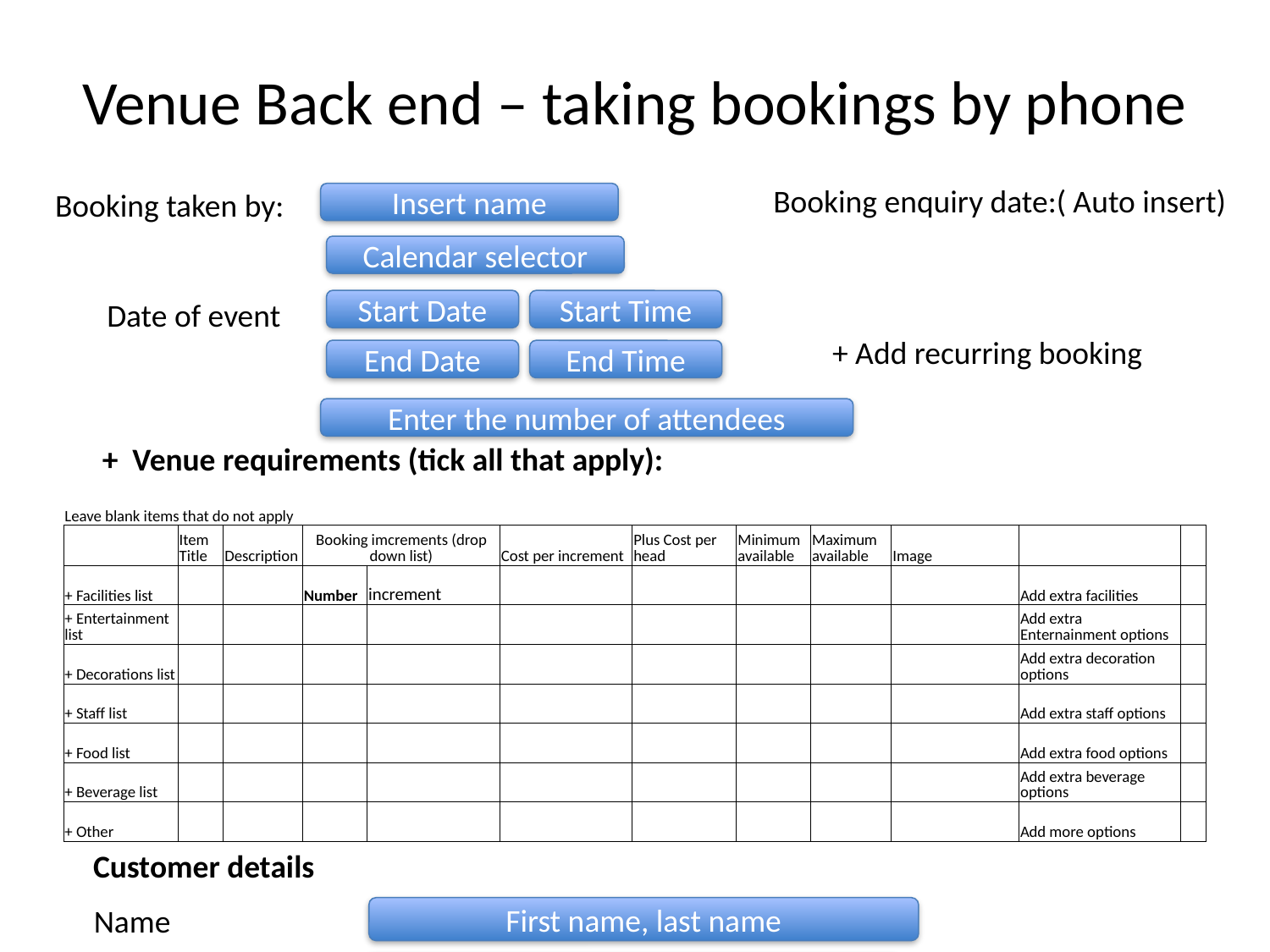

# Venue Back end – taking bookings by phone
Booking enquiry date:( Auto insert)
Booking taken by:
Insert name
Calendar selector
Date of event
Start Date
Start Time
+ Add recurring booking
End Date
End Time
Enter the number of attendees
+  Venue requirements (tick all that apply):
|  |  |  |  |  |  |  |  |  |  |  |  |
| --- | --- | --- | --- | --- | --- | --- | --- | --- | --- | --- | --- |
| Leave blank items that do not apply |  |  |  |  |  |  |  |  |  |  |  |
|  | Item Title | Description | Booking imcrements (drop down list) |  | Cost per increment | Plus Cost per head | Minimum available | Maximum available | Image |  |  |
| + Facilities list |  |  | Number | increment |  |  |  |  |  | Add extra facilities |  |
| + Entertainment list |  |  |  |  |  |  |  |  |  | Add extra Enternainment options |  |
| + Decorations list |  |  |  |  |  |  |  |  |  | Add extra decoration options |  |
| + Staff list |  |  |  |  |  |  |  |  |  | Add extra staff options |  |
| + Food list |  |  |  |  |  |  |  |  |  | Add extra food options |  |
| + Beverage list |  |  |  |  |  |  |  |  |  | Add extra beverage options |  |
| + Other |  |  |  |  |  |  |  |  |  | Add more options |  |
Customer details
Name
First name, last name
Email:
Enter your email
Address:
Address:
Phone number:
Phone number
How did you hear about us?
Tick all that apply
Venue use:
Select from the list
Notes:
Add notes
Booking Estimate
Tentative booking
Book now